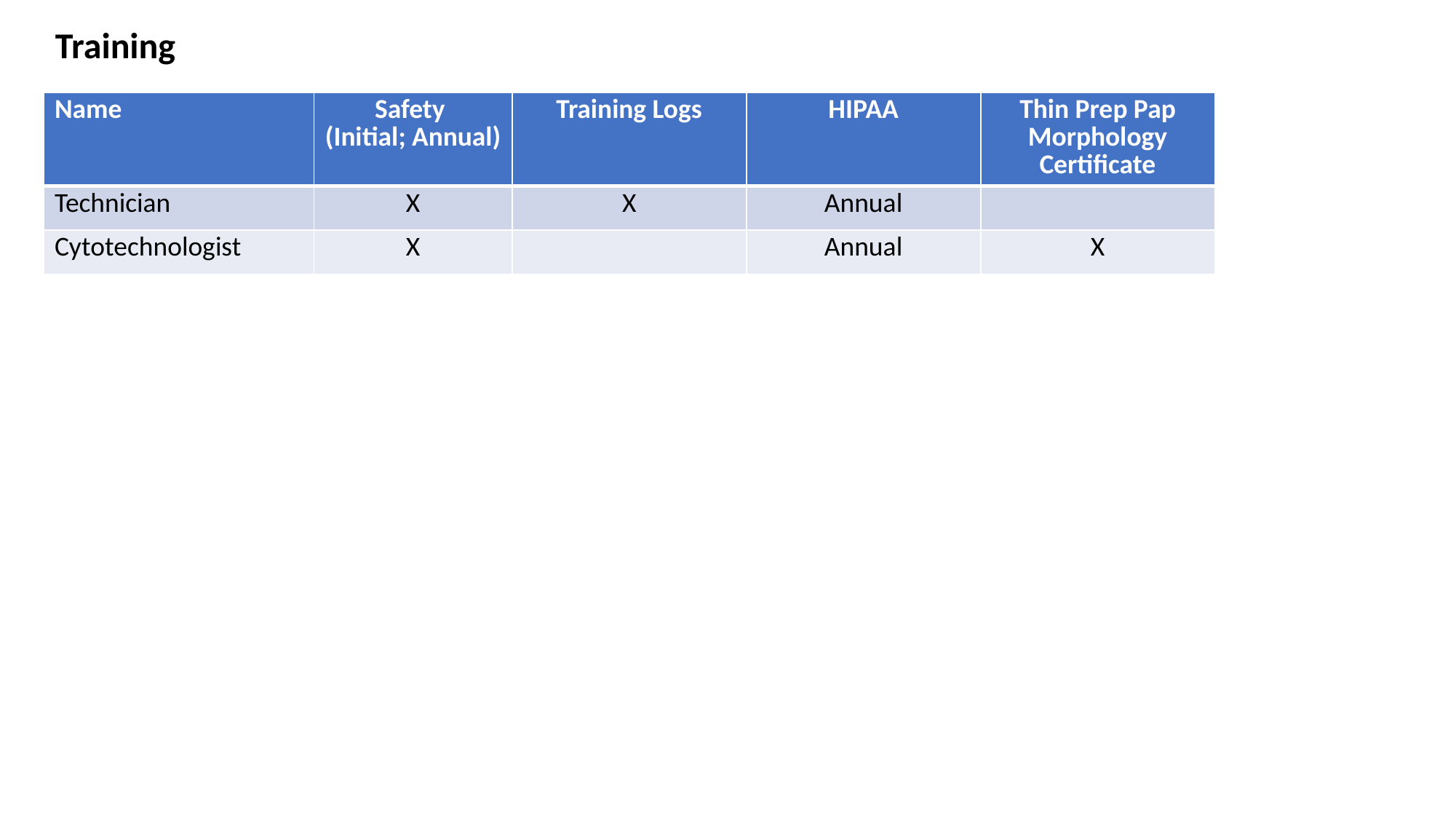

Training
| Name | Safety (Initial; Annual) | Training Logs | HIPAA | Thin Prep Pap Morphology Certificate |
| --- | --- | --- | --- | --- |
| Technician | X | X | Annual |  |
| Cytotechnologist | X |  | Annual | X |